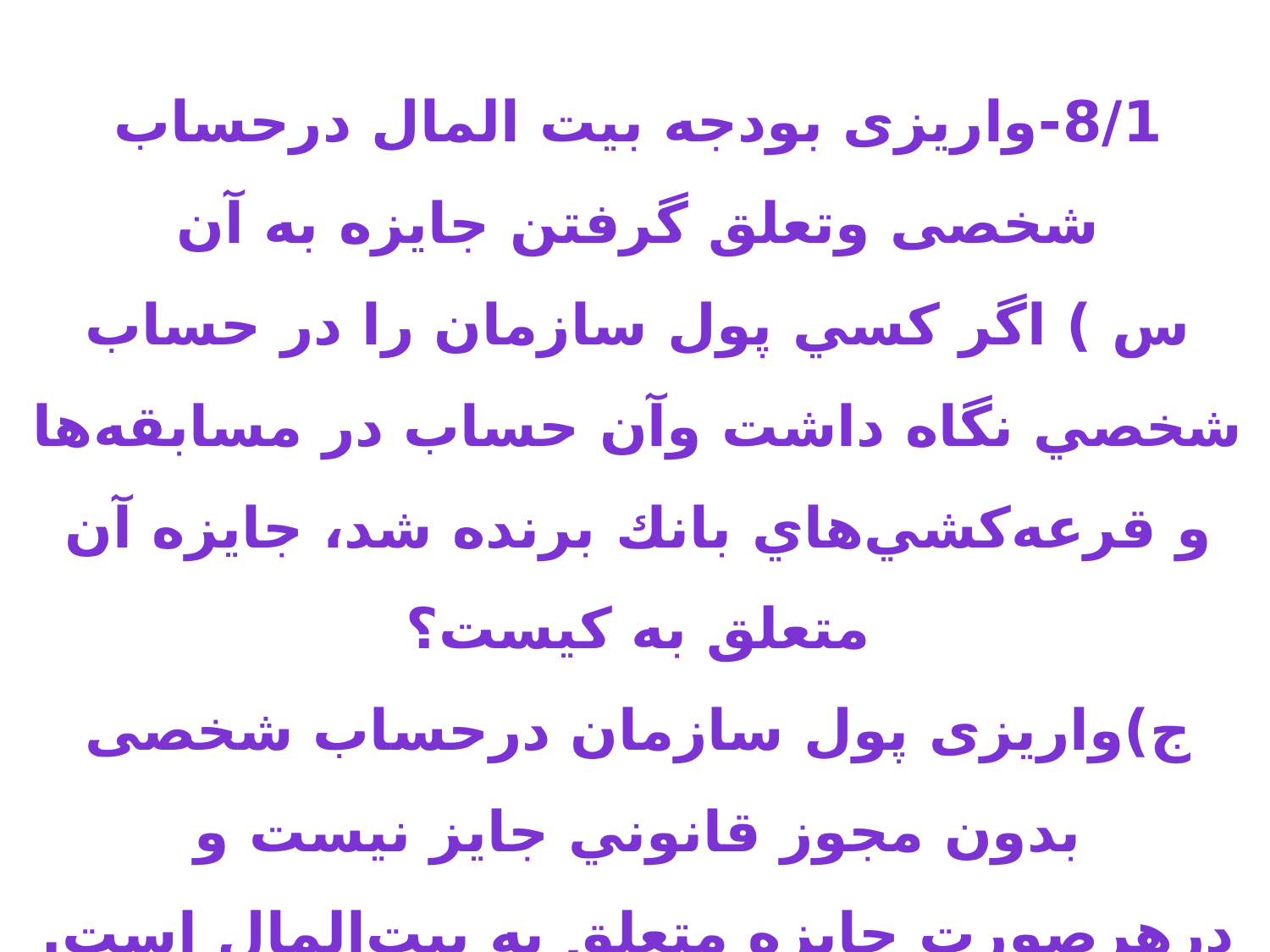

8/1-واریزی بودجه بیت المال درحساب شخصی وتعلق گرفتن جایزه به آن
س ) اگر كسي پول سازمان را در حساب شخصي نگاه داشت وآن حساب در مسابقه‌ها و قرعه‌كشي‌هاي بانك‌ برنده شد، جايزه آن متعلق به كيست؟
ج)واریزی پول سازمان درحساب شخصی بدون مجوز قانوني جايز نيست و درهرصورت جايزه متعلق به بيت‌المال است.